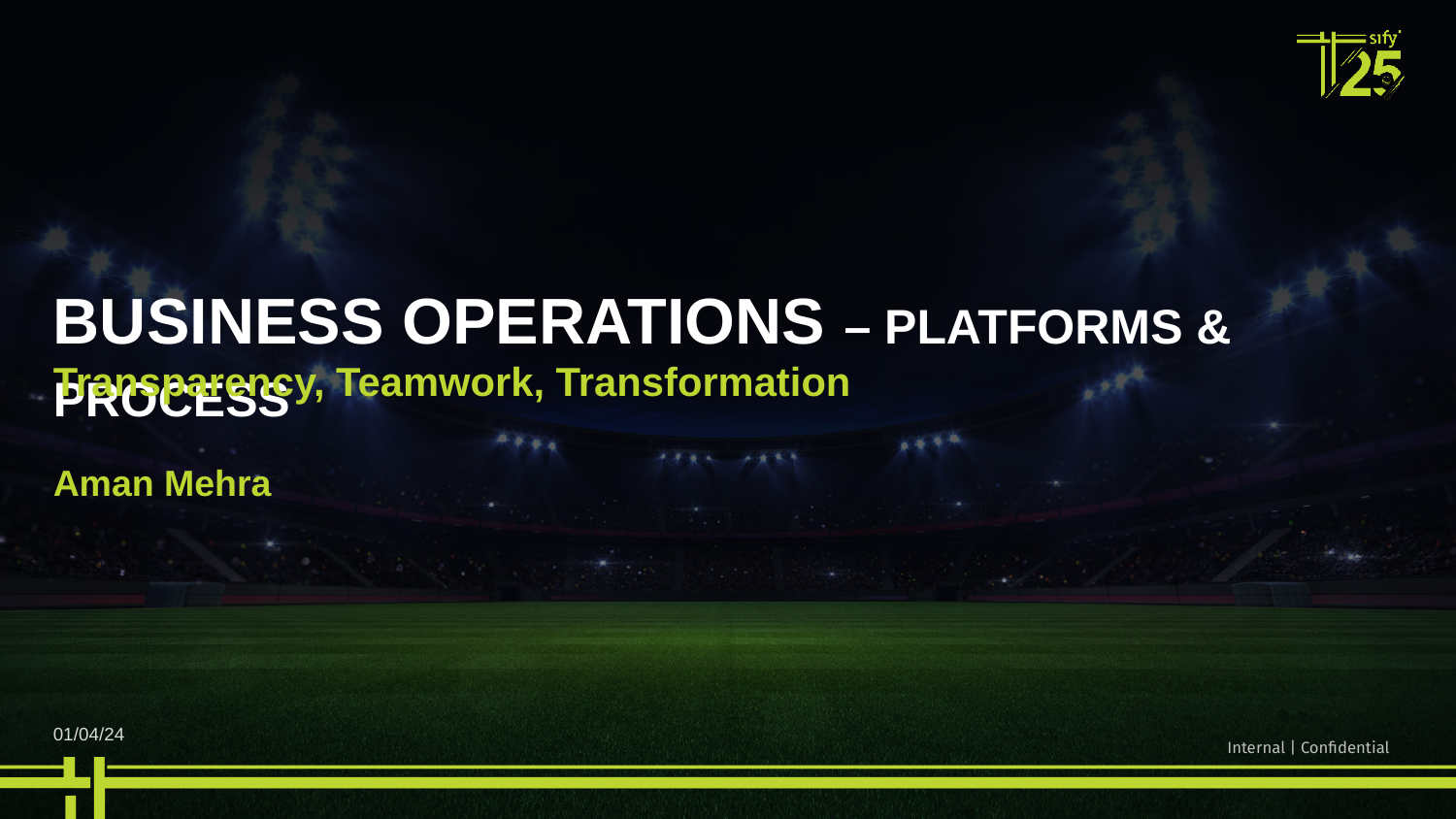

BUSINESS OPERATIONS – PLATFORMS & PROCESS
Transparency, Teamwork, Transformation
Aman Mehra
01/04/24